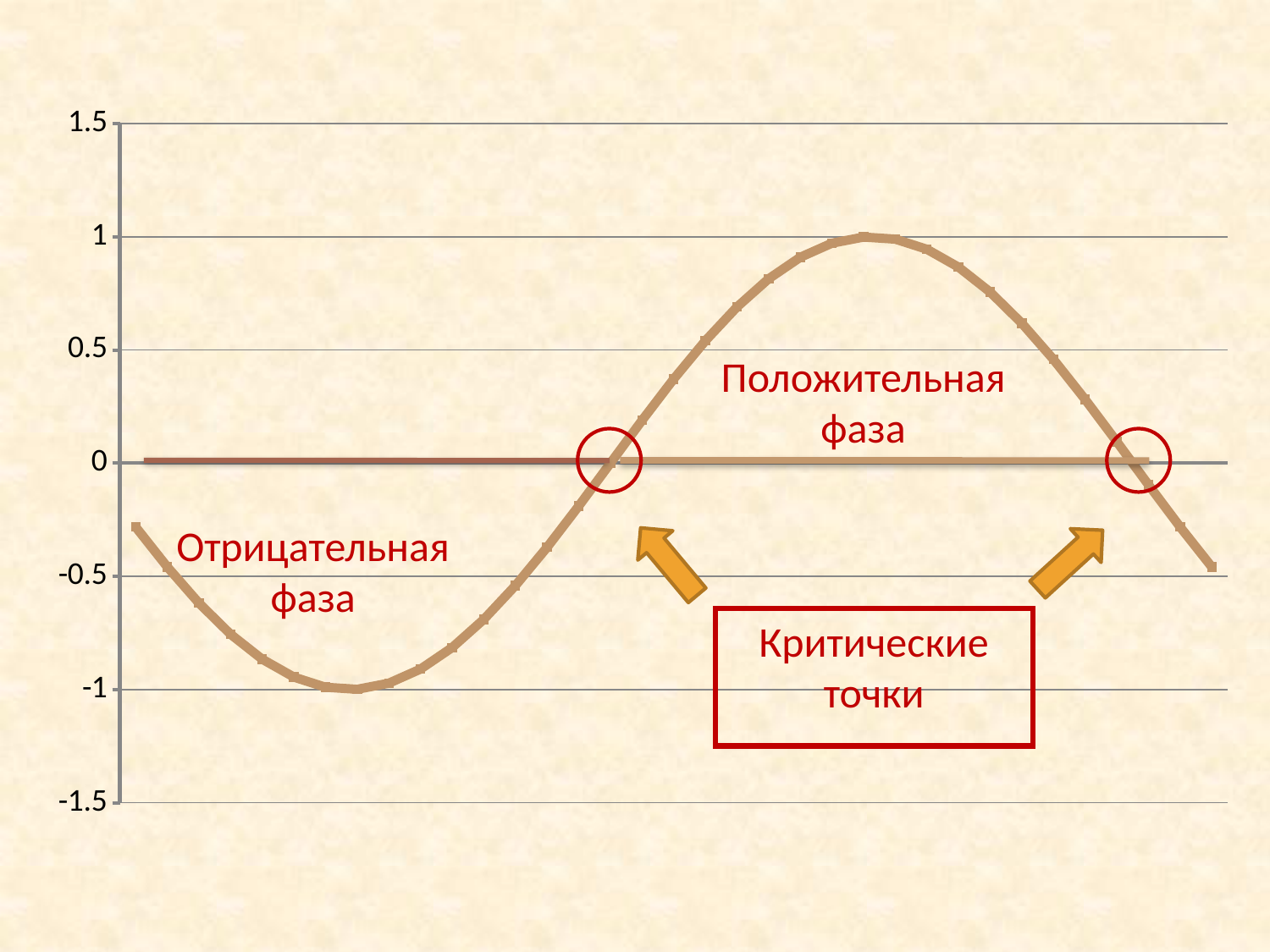

### Chart

| Category |  |
|---|---|
Положительная фаза

Отрицательная фаза

Критические точки